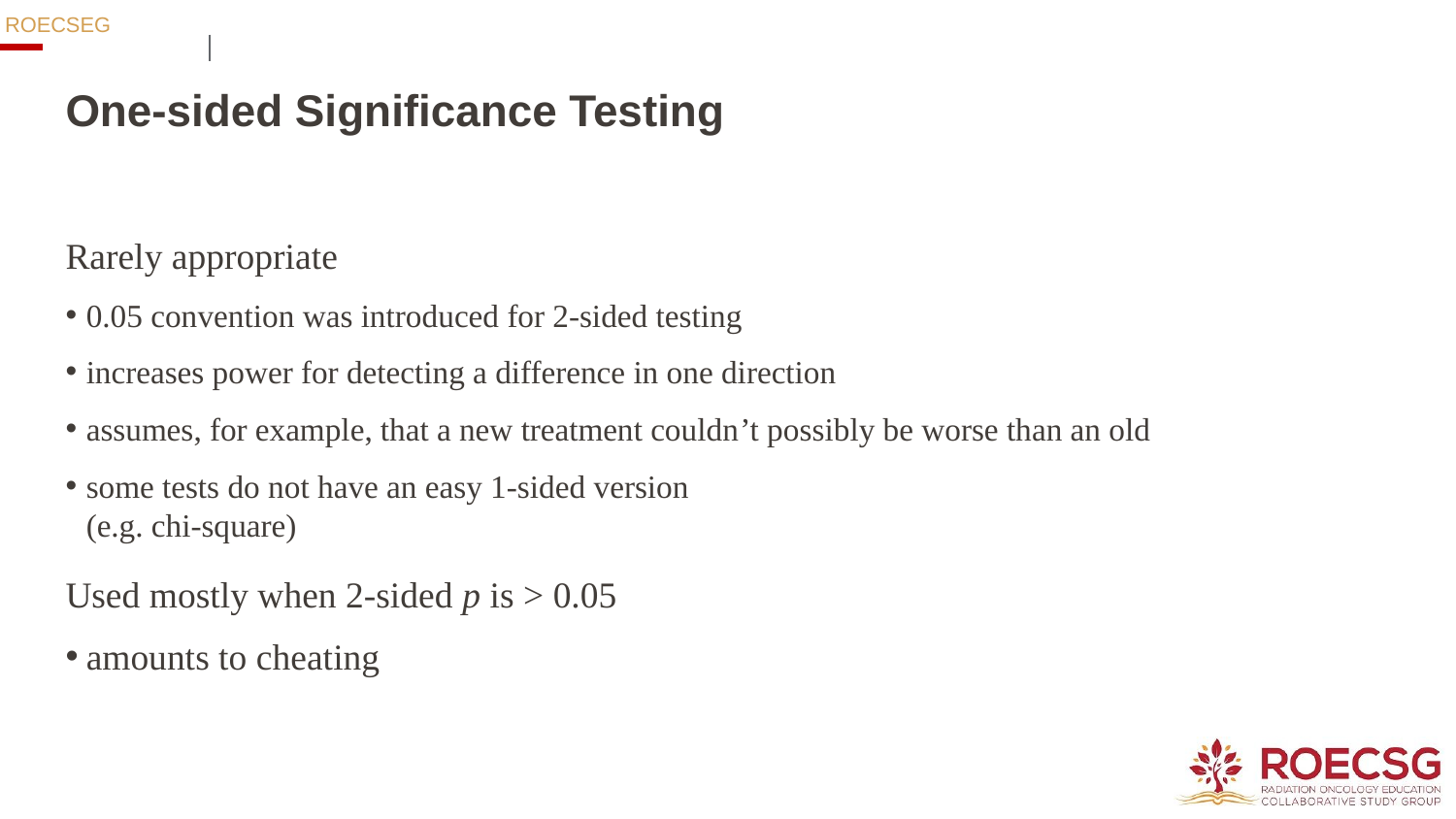

# One-sided Significance Testing
Rarely appropriate
0.05 convention was introduced for 2-sided testing
increases power for detecting a difference in one direction
assumes, for example, that a new treatment couldn’t possibly be worse than an old
some tests do not have an easy 1-sided version
(e.g. chi-square)
Used mostly when 2-sided p is > 0.05
amounts to cheating